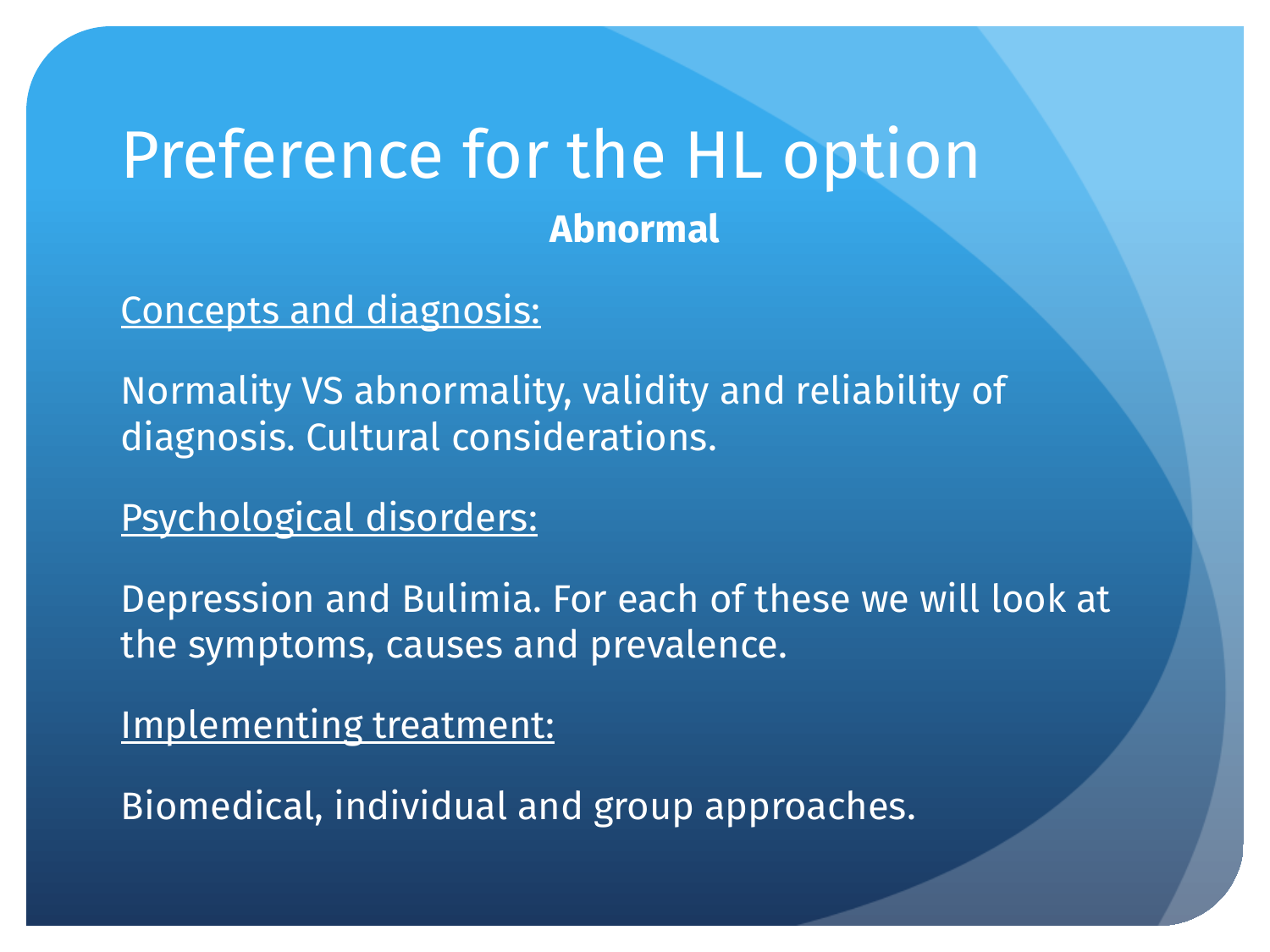

# Preference for the HL option
Abnormal
Concepts and diagnosis:
Normality VS abnormality, validity and reliability of diagnosis. Cultural considerations.
Psychological disorders:
Depression and Bulimia. For each of these we will look at the symptoms, causes and prevalence.
Implementing treatment:
Biomedical, individual and group approaches.